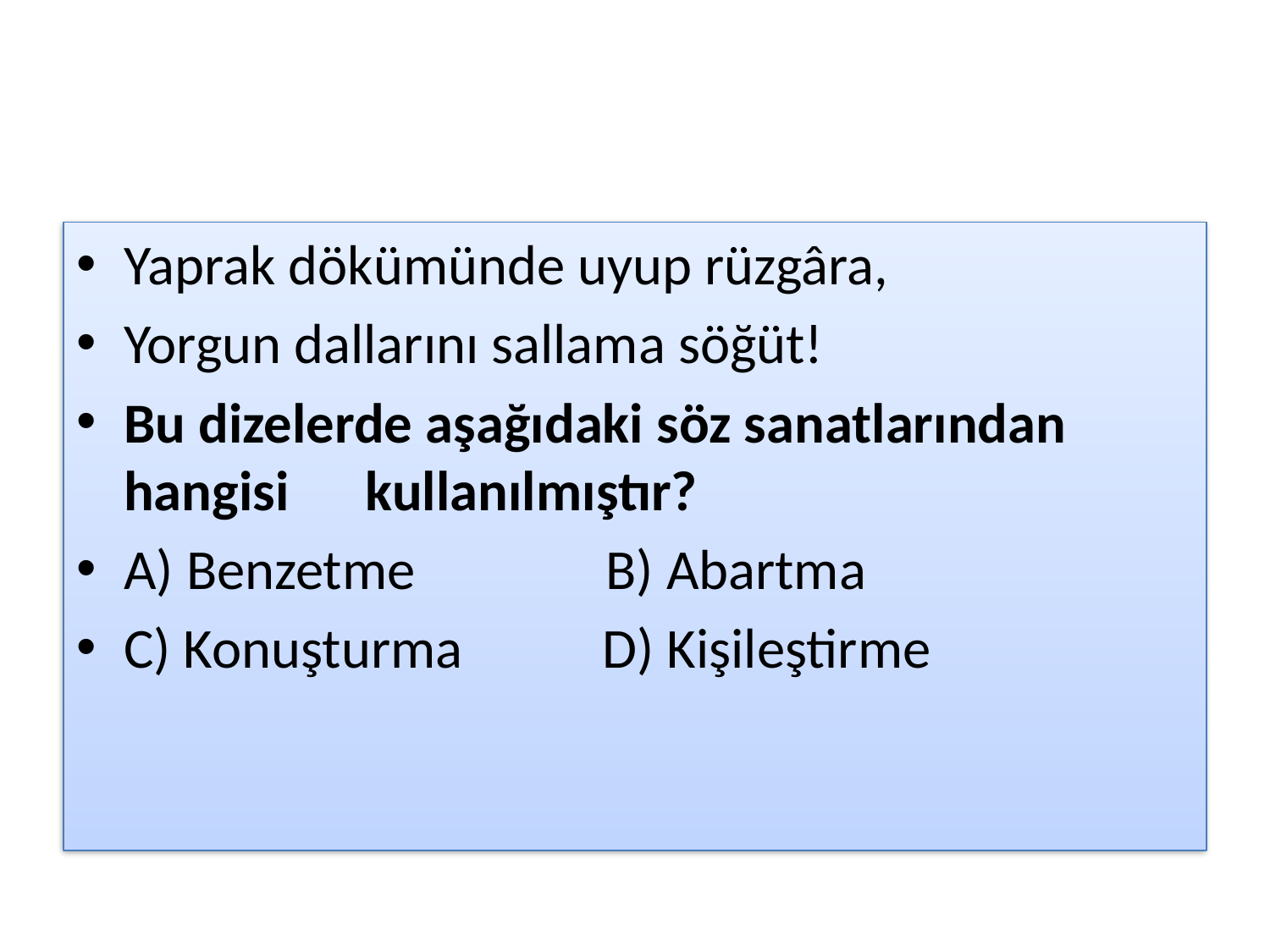

#
Yaprak dökümünde uyup rüzgâra,
Yorgun dallarını sallama söğüt!
Bu dizelerde aşağıdaki söz sanatlarından hangisi      kullanılmıştır?
A) Benzetme               B) Abartma
C) Konuşturma           D) Kişileştirme